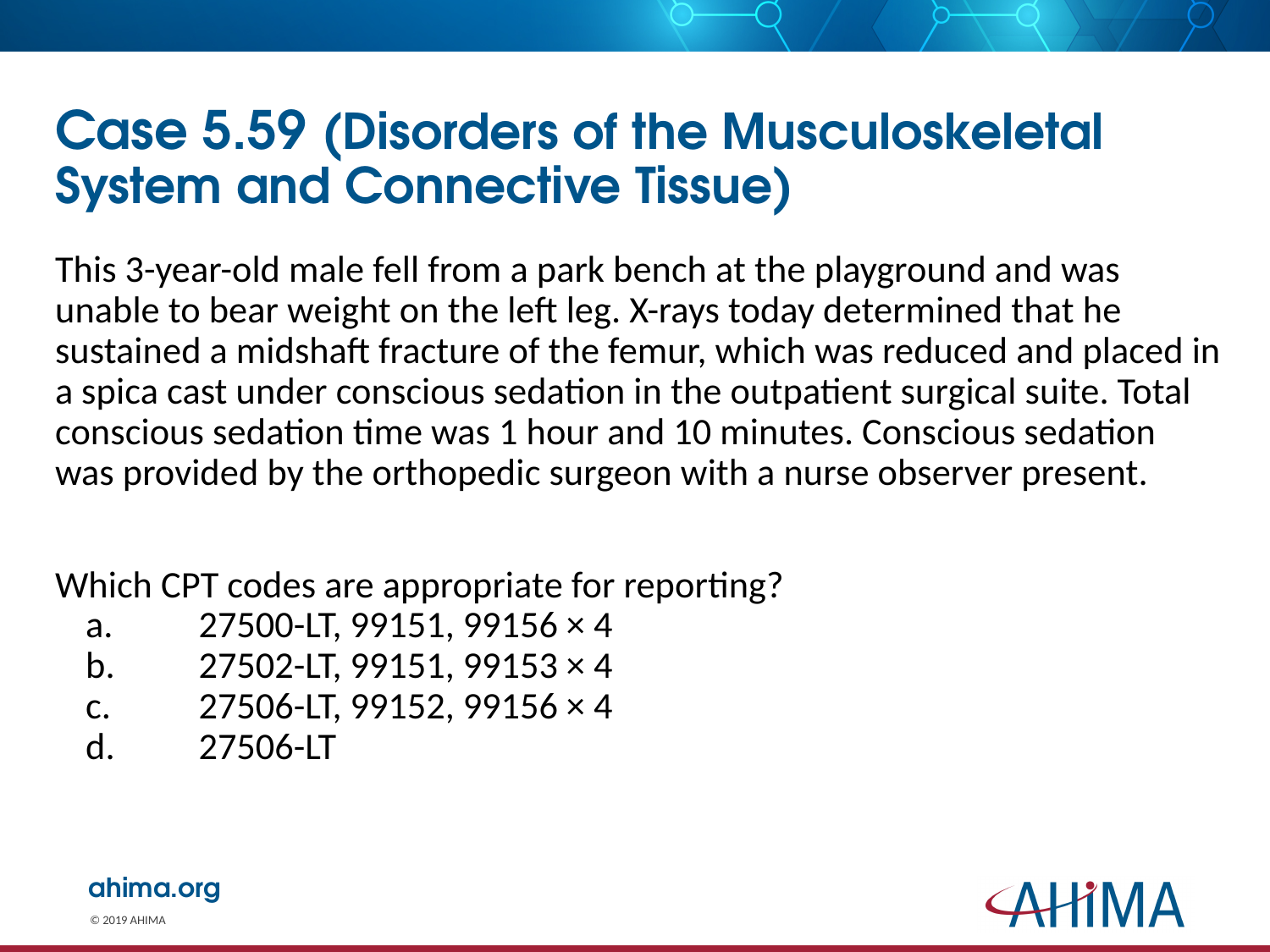

# Case 5.59 (Disorders of the Musculoskeletal System and Connective Tissue)
This 3-year-old male fell from a park bench at the playground and was unable to bear weight on the left leg. X-rays today determined that he sustained a midshaft fracture of the femur, which was reduced and placed in a spica cast under conscious sedation in the outpatient surgical suite. Total conscious sedation time was 1 hour and 10 minutes. Conscious sedation was provided by the orthopedic surgeon with a nurse observer present.

Which CPT codes are appropriate for reporting?
	a.	27500-LT, 99151, 99156 × 4
	b.	27502-LT, 99151, 99153 × 4
	c.	27506-LT, 99152, 99156 × 4
	d.	27506-LT